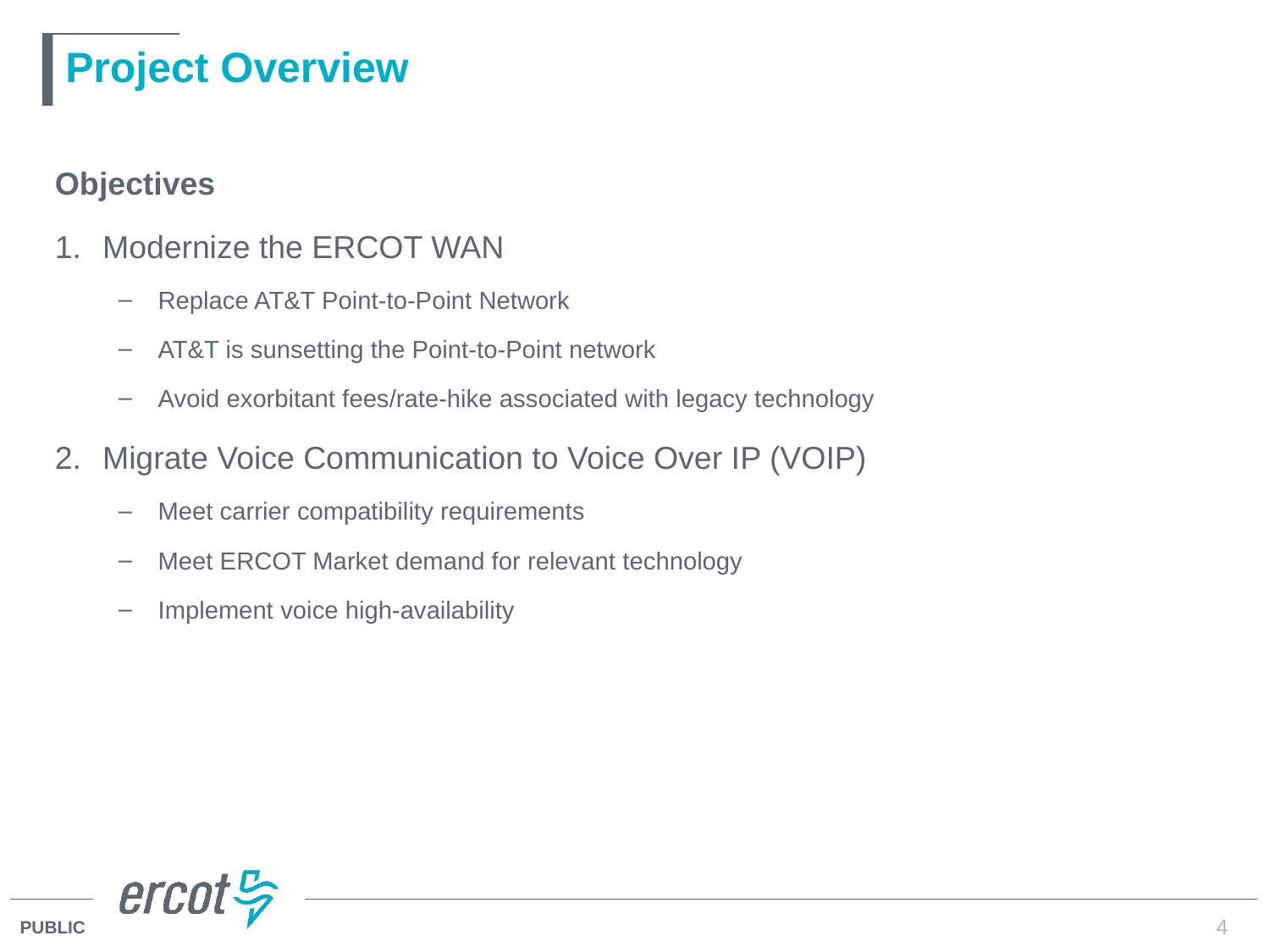

# Project Overview
Objectives
Modernize the ERCOT WAN
Replace AT&T Point-to-Point Network
AT&T is sunsetting the Point-to-Point network
Avoid exorbitant fees/rate-hike associated with legacy technology
Migrate Voice Communication to Voice Over IP (VOIP)
Meet carrier compatibility requirements
Meet ERCOT Market demand for relevant technology
Implement voice high-availability

4